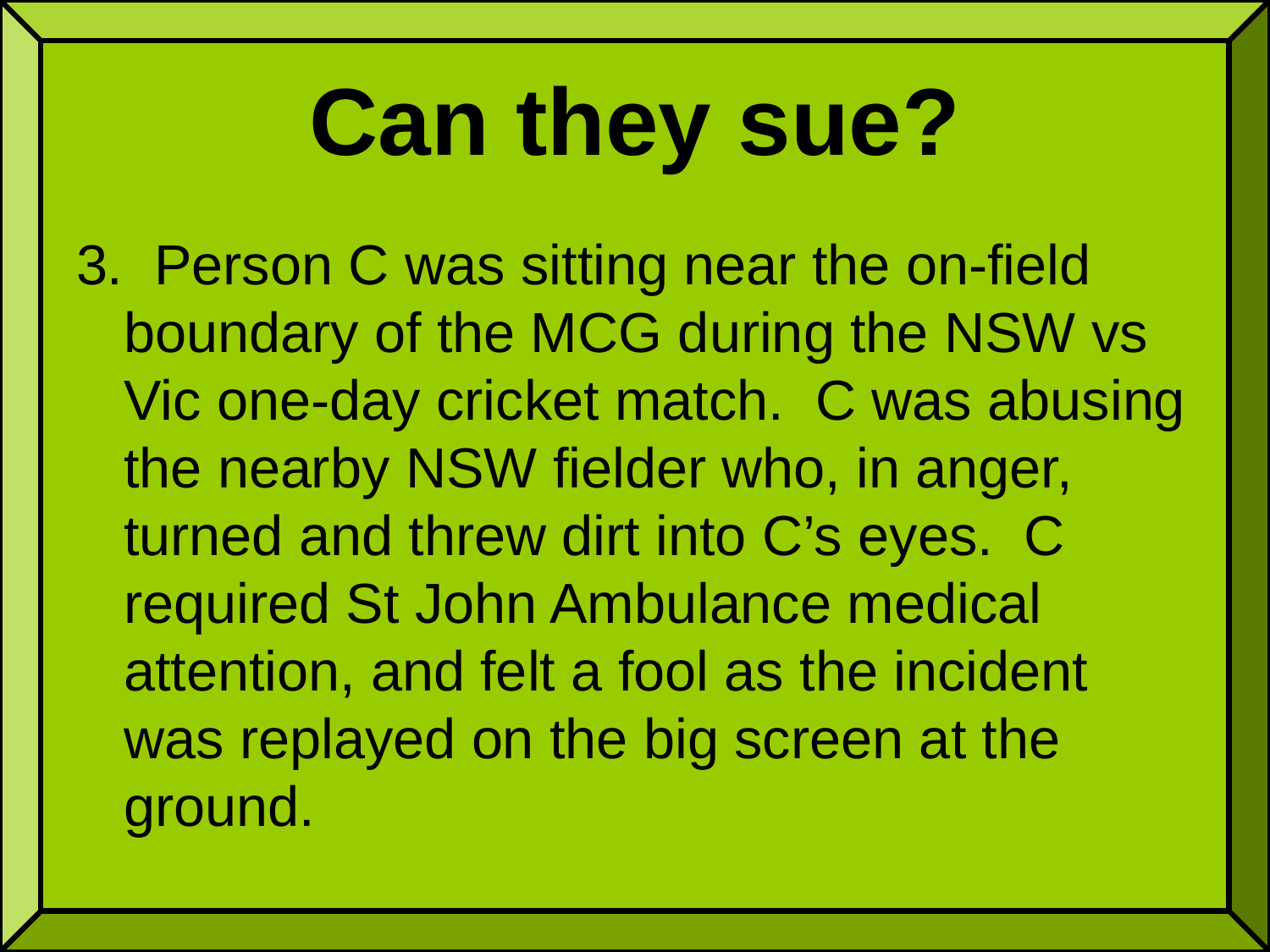

# Can they sue?
3.  Person C was sitting near the on-field boundary of the MCG during the NSW vs Vic one-day cricket match.  C was abusing the nearby NSW fielder who, in anger, turned and threw dirt into C’s eyes.  C required St John Ambulance medical attention, and felt a fool as the incident was replayed on the big screen at the ground.